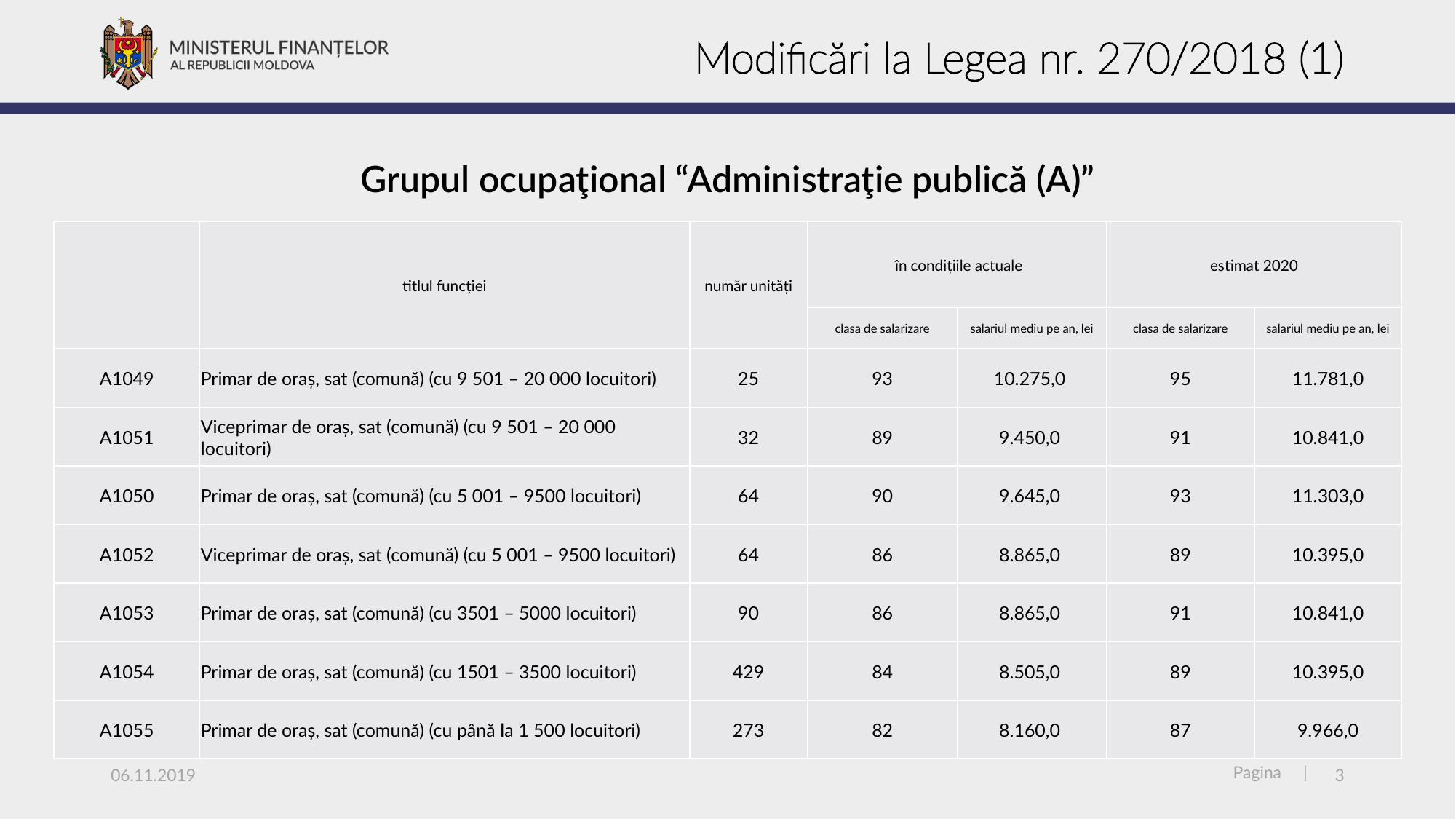

Modificări la Legea nr. 270/2018 (1)

# Grupul ocupaţional “Administraţie publică (A)”
|  | titlul funcției | număr unități | în condițiile actuale |  | estimat 2020 |  |
| --- | --- | --- | --- | --- | --- | --- |
|  |  |  | clasa de salarizare | salariul mediu pe an, lei | clasa de salarizare | salariul mediu pe an, lei |
| A1049 | Primar de oraș, sat (comună) (cu 9 501 – 20 000 locuitori) | 25 | 93 | 10.275,0 | 95 | 11.781,0 |
| A1051 | Viceprimar de oraș, sat (comună) (cu 9 501 – 20 000 locuitori) | 32 | 89 | 9.450,0 | 91 | 10.841,0 |
| A1050 | Primar de oraș, sat (comună) (cu 5 001 – 9500 locuitori) | 64 | 90 | 9.645,0 | 93 | 11.303,0 |
| A1052 | Viceprimar de oraș, sat (comună) (cu 5 001 – 9500 locuitori) | 64 | 86 | 8.865,0 | 89 | 10.395,0 |
| A1053 | Primar de oraș, sat (comună) (cu 3501 – 5000 locuitori) | 90 | 86 | 8.865,0 | 91 | 10.841,0 |
| A1054 | Primar de oraș, sat (comună) (cu 1501 – 3500 locuitori) | 429 | 84 | 8.505,0 | 89 | 10.395,0 |
| A1055 | Primar de oraș, sat (comună) (cu până la 1 500 locuitori) | 273 | 82 | 8.160,0 | 87 | 9.966,0 |
06.11.2019
3